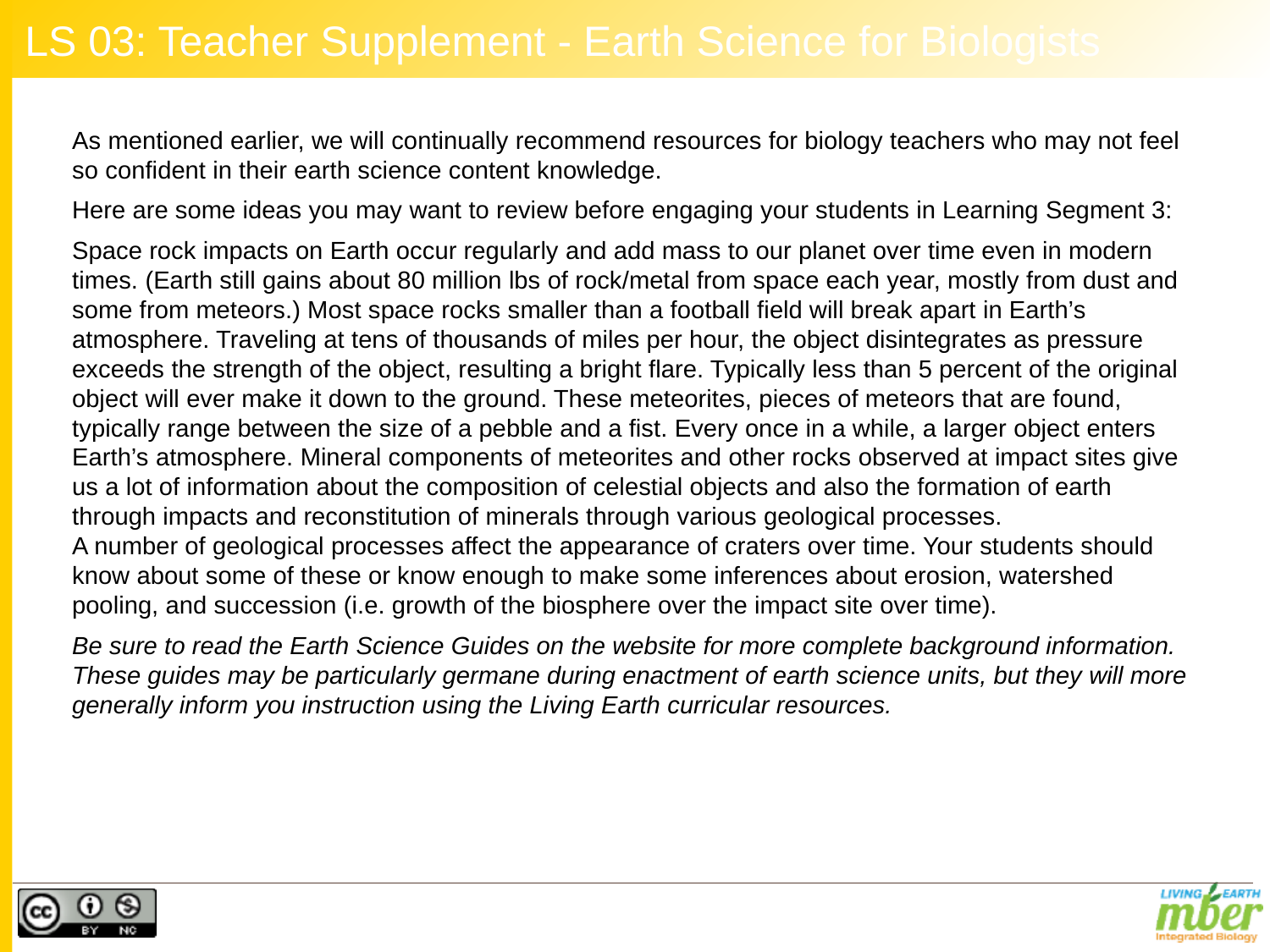

# LS 03: Teacher Supplement - Earth Science for Biologists
As mentioned earlier, we will continually recommend resources for biology teachers who may not feel so confident in their earth science content knowledge.
Here are some ideas you may want to review before engaging your students in Learning Segment 3:
Space rock impacts on Earth occur regularly and add mass to our planet over time even in modern times. (Earth still gains about 80 million lbs of rock/metal from space each year, mostly from dust and some from meteors.) Most space rocks smaller than a football field will break apart in Earth’s atmosphere. Traveling at tens of thousands of miles per hour, the object disintegrates as pressure exceeds the strength of the object, resulting a bright flare. Typically less than 5 percent of the original object will ever make it down to the ground. These meteorites, pieces of meteors that are found, typically range between the size of a pebble and a fist. Every once in a while, a larger object enters Earth’s atmosphere. Mineral components of meteorites and other rocks observed at impact sites give us a lot of information about the composition of celestial objects and also the formation of earth through impacts and reconstitution of minerals through various geological processes.
A number of geological processes affect the appearance of craters over time. Your students should know about some of these or know enough to make some inferences about erosion, watershed pooling, and succession (i.e. growth of the biosphere over the impact site over time).
Be sure to read the Earth Science Guides on the website for more complete background information. These guides may be particularly germane during enactment of earth science units, but they will more generally inform you instruction using the Living Earth curricular resources.